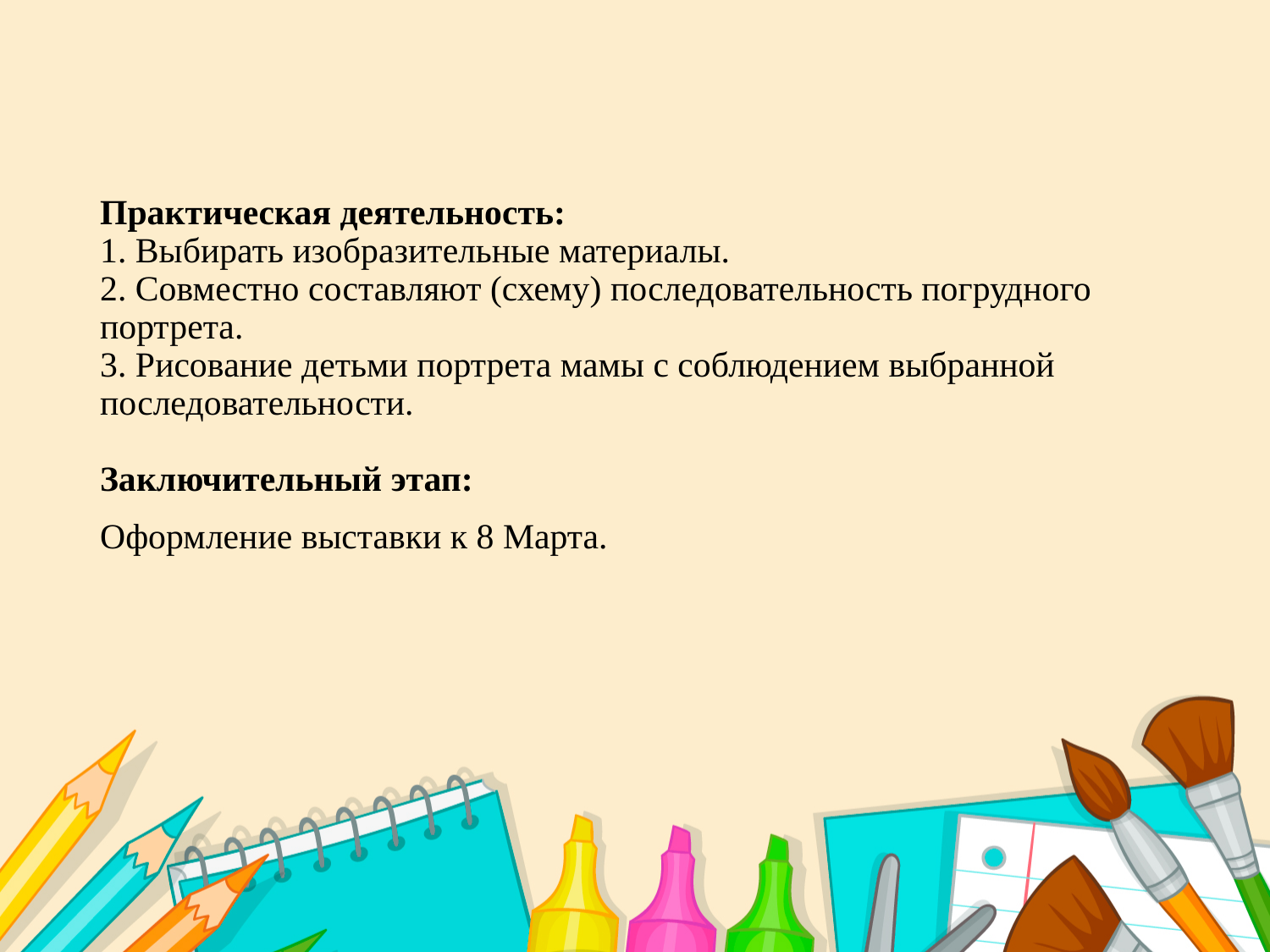

# Практическая деятельность: 1. Выбирать изобразительные материалы. 2. Совместно составляют (схему) последовательность погрудного портрета. 3. Рисование детьми портрета мамы с соблюдением выбранной последовательности. Заключительный этап: Оформление выставки к 8 Марта.